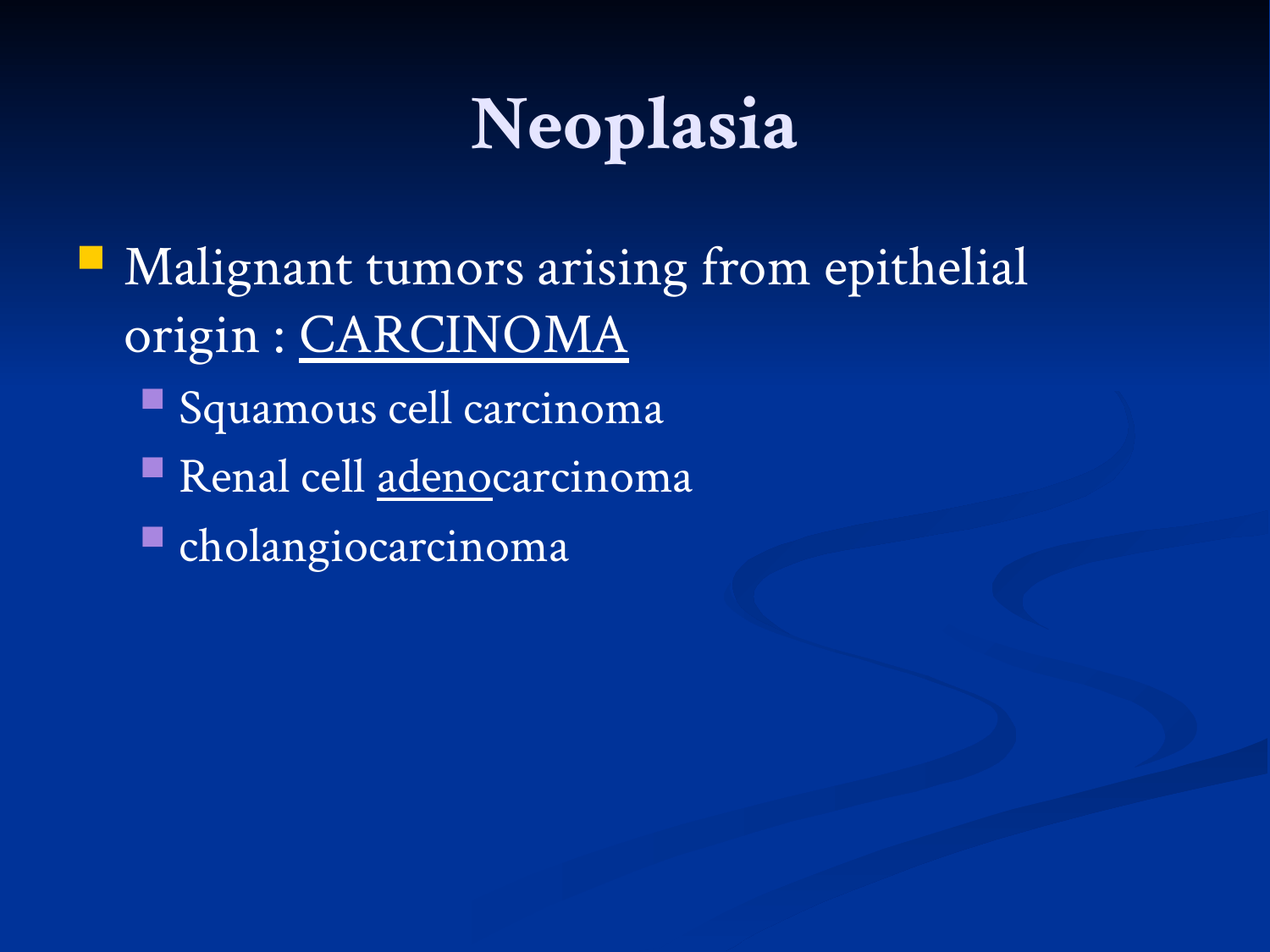

# Neoplasia
Malignant tumors arising from epithelial origin : CARCINOMA
Squamous cell carcinoma
Renal cell adenocarcinoma
cholangiocarcinoma